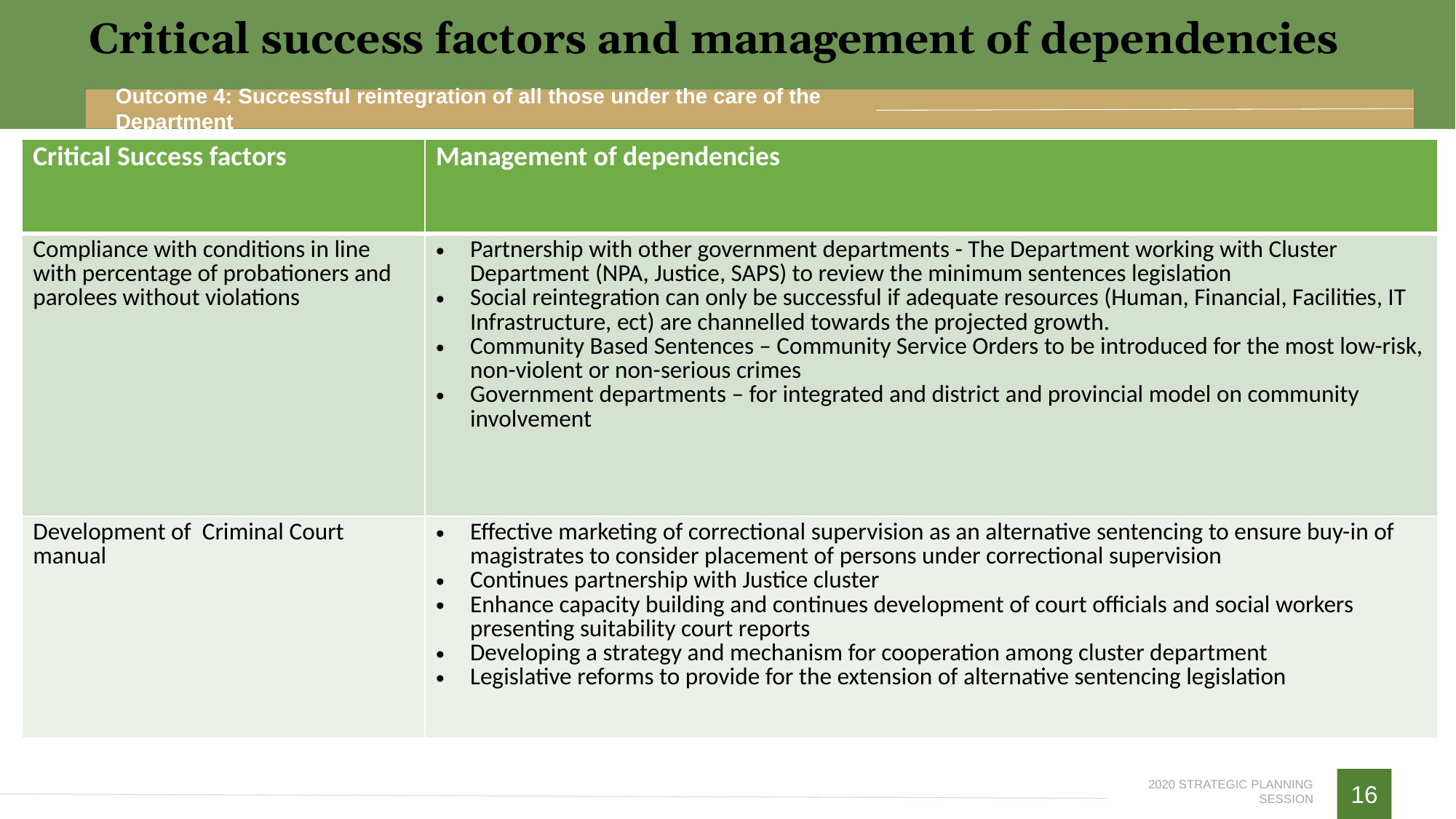

Critical success factors and management of dependencies
Outcome 4: Successful reintegration of all those under the care of the Department
| Critical Success factors | Management of dependencies |
| --- | --- |
| Compliance with conditions in line with percentage of probationers and parolees without violations | Partnership with other government departments - The Department working with Cluster Department (NPA, Justice, SAPS) to review the minimum sentences legislation Social reintegration can only be successful if adequate resources (Human, Financial, Facilities, IT Infrastructure, ect) are channelled towards the projected growth. Community Based Sentences – Community Service Orders to be introduced for the most low-risk, non-violent or non-serious crimes Government departments – for integrated and district and provincial model on community involvement |
| Development of Criminal Court manual | Effective marketing of correctional supervision as an alternative sentencing to ensure buy-in of magistrates to consider placement of persons under correctional supervision Continues partnership with Justice cluster Enhance capacity building and continues development of court officials and social workers presenting suitability court reports Developing a strategy and mechanism for cooperation among cluster department Legislative reforms to provide for the extension of alternative sentencing legislation |